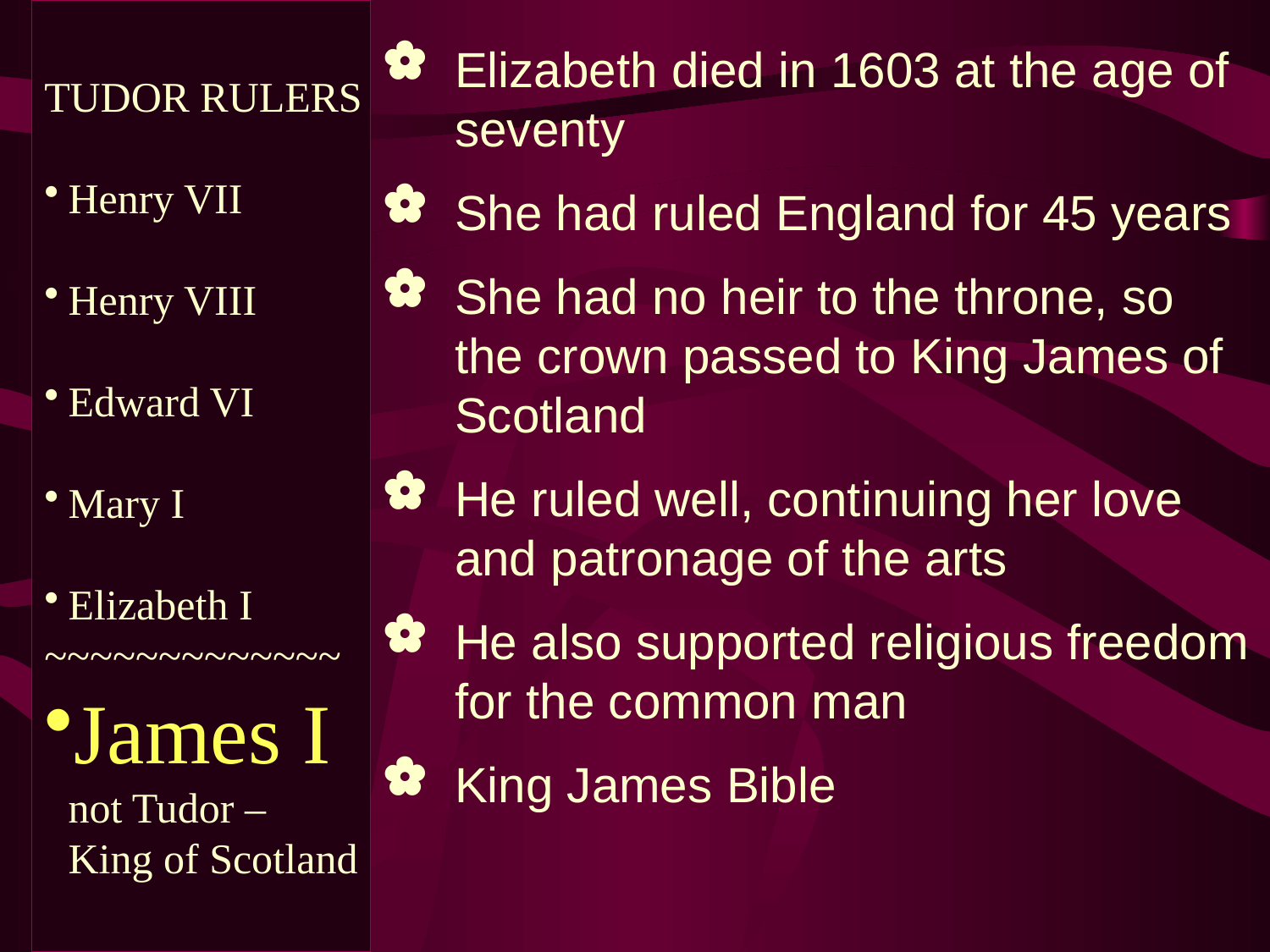

TUDOR RULERS

Henry VII

Henry VIII

Edward VI

Mary I

Elizabeth I
~~~~~~~~~~~~~
James I
not Tudor –
King of Scotland
Elizabeth died in 1603 at the age of seventy
She had ruled England for 45 years
She had no heir to the throne, so the crown passed to King James of Scotland
He ruled well, continuing her love and patronage of the arts
He also supported religious freedom for the common man
King James Bible